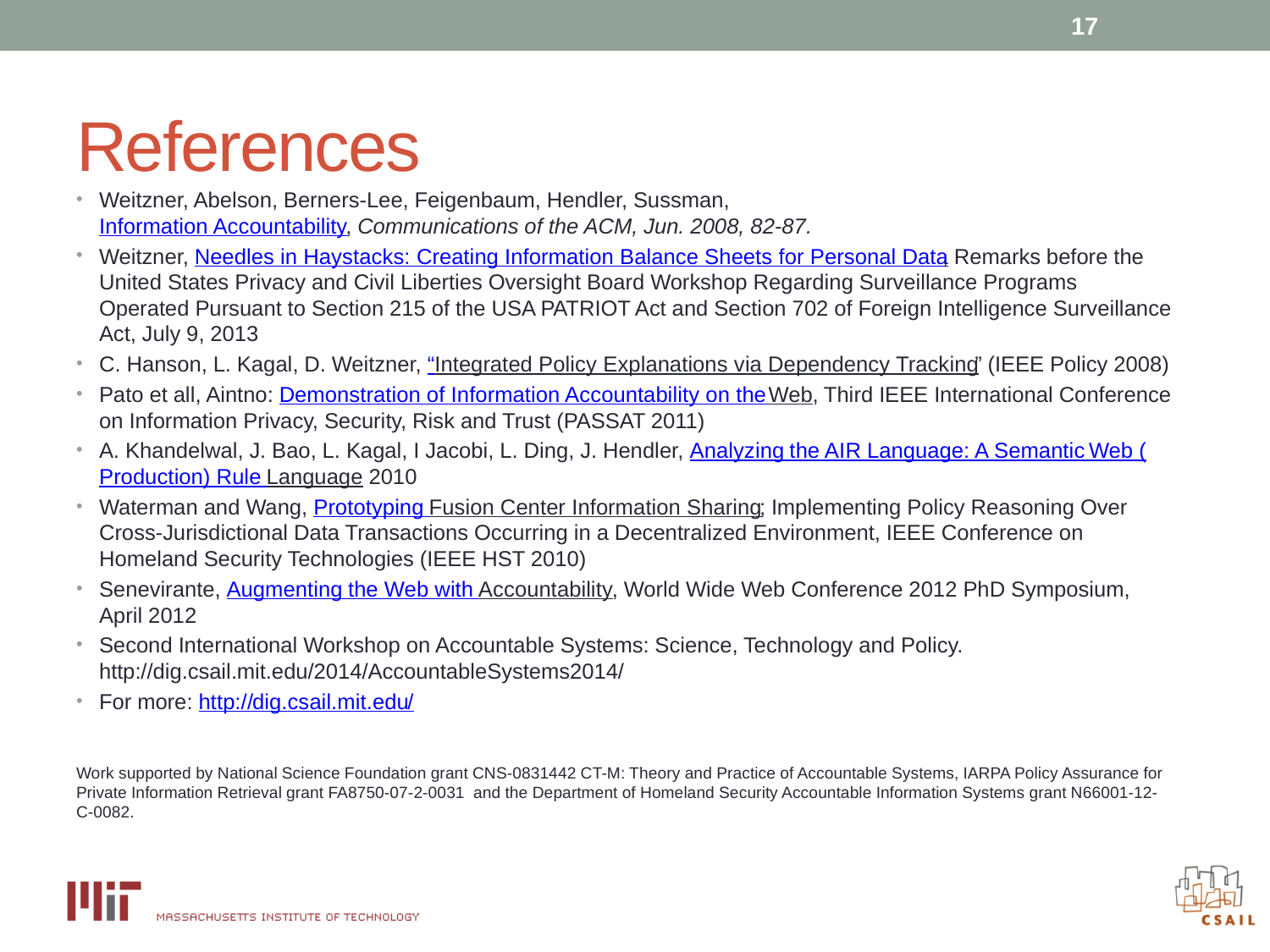

17
# References
Weitzner, Abelson, Berners-Lee, Feigenbaum, Hendler, Sussman,
Information Accountability, Communications of the ACM, Jun. 2008, 82-87.
Weitzner, Needles in Haystacks: Creating Information Balance Sheets for Personal Data, Remarks before the United States Privacy and Civil Liberties Oversight Board Workshop Regarding Surveillance Programs Operated Pursuant to Section 215 of the USA PATRIOT Act and Section 702 of Foreign Intelligence Surveillance Act, July 9, 2013
C. Hanson, L. Kagal, D. Weitzner, “Integrated Policy Explanations via Dependency Tracking” (IEEE Policy 2008)
Pato et all, Aintno: Demonstration of Information Accountability on the Web, Third IEEE International Conference on Information Privacy, Security, Risk and Trust (PASSAT 2011)
A. Khandelwal, J. Bao, L. Kagal, I Jacobi, L. Ding, J. Hendler, Analyzing the AIR Language: A Semantic Web (Production) Rule Language 2010
Waterman and Wang, Prototyping Fusion Center Information Sharing; Implementing Policy Reasoning Over Cross-Jurisdictional Data Transactions Occurring in a Decentralized Environment, IEEE Conference on Homeland Security Technologies (IEEE HST 2010)
Senevirante, Augmenting the Web with Accountability, World Wide Web Conference 2012 PhD Symposium, April 2012
Second International Workshop on Accountable Systems: Science, Technology and Policy. http://dig.csail.mit.edu/2014/AccountableSystems2014/
For more: http://dig.csail.mit.edu/

Work supported by National Science Foundation grant CNS-0831442 CT-M: Theory and Practice of Accountable Systems, IARPA Policy Assurance for Private Information Retrieval grant FA8750-07-2-0031  and the Department of Homeland Security Accountable Information Systems grant N66001-12-C-0082.